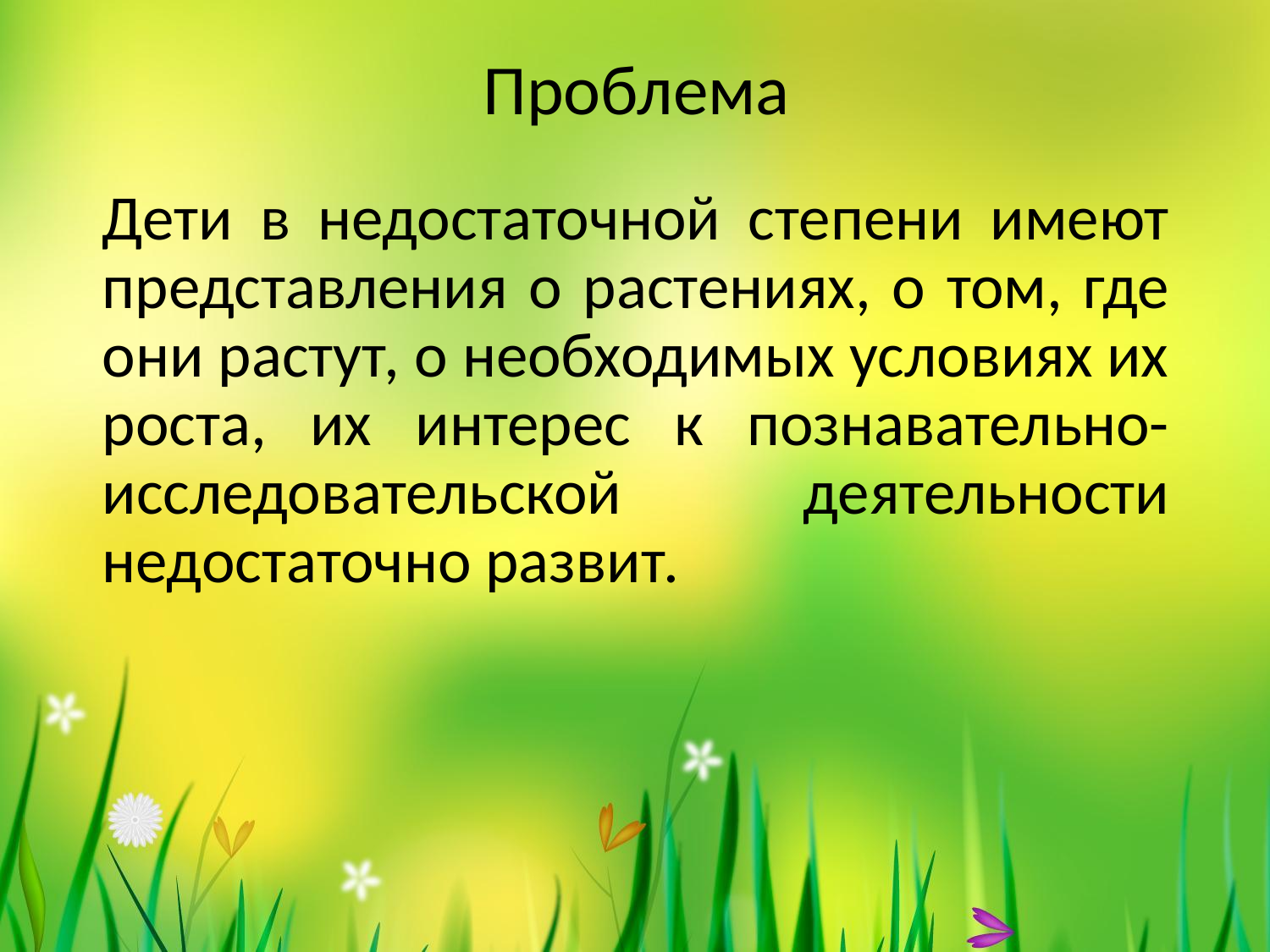

# Проблема
Дети в недостаточной степени имеют представления о растениях, о том, где они растут, о необходимых условиях их роста, их интерес к познавательно-исследовательской деятельности недостаточно развит.